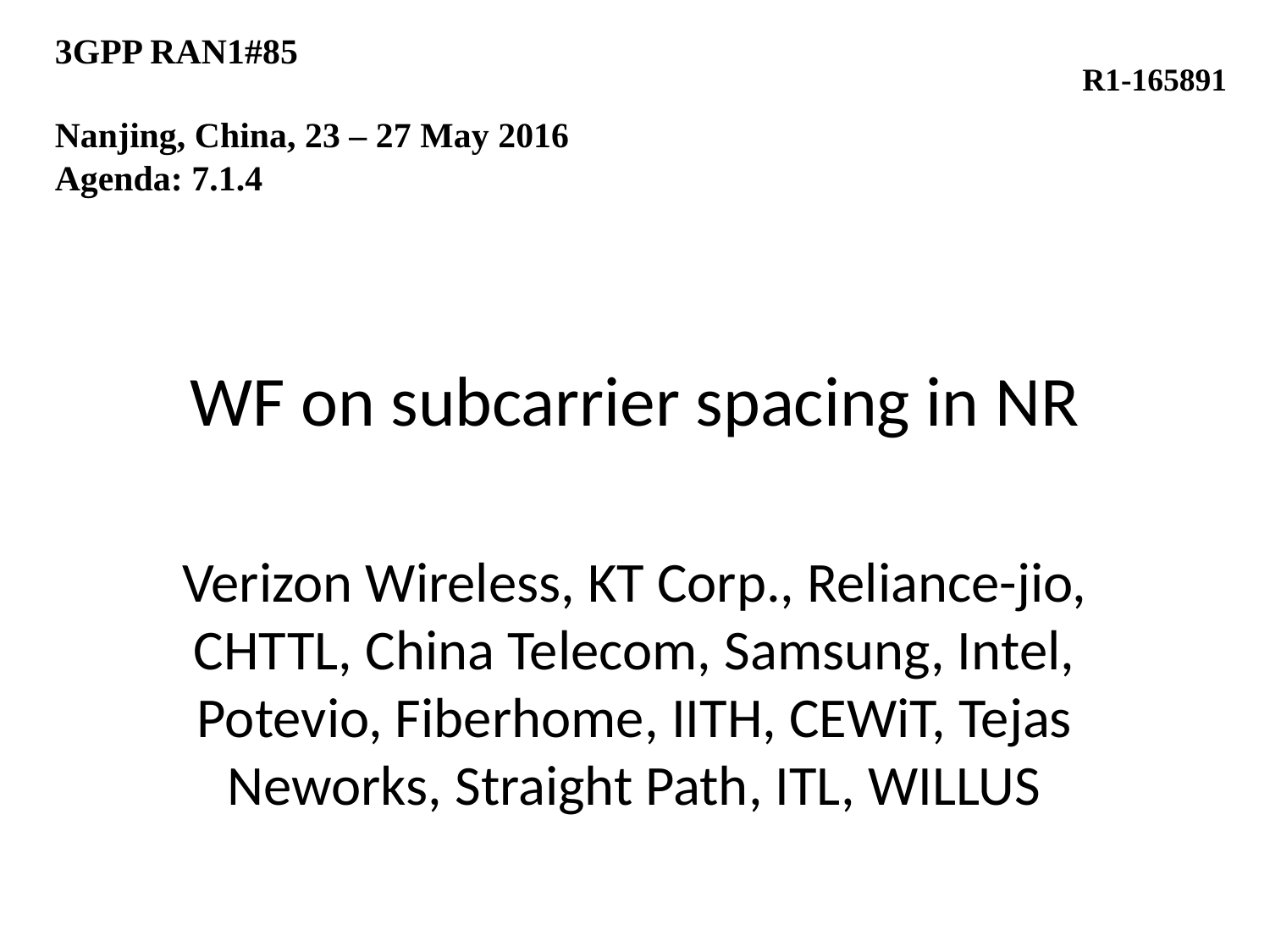

3GPP RAN1#85
Nanjing, China, 23 – 27 May 2016
Agenda: 7.1.4
R1-165891
# WF on subcarrier spacing in NR
Verizon Wireless, KT Corp., Reliance-jio, CHTTL, China Telecom, Samsung, Intel, Potevio, Fiberhome, IITH, CEWiT, Tejas Neworks, Straight Path, ITL, WILLUS